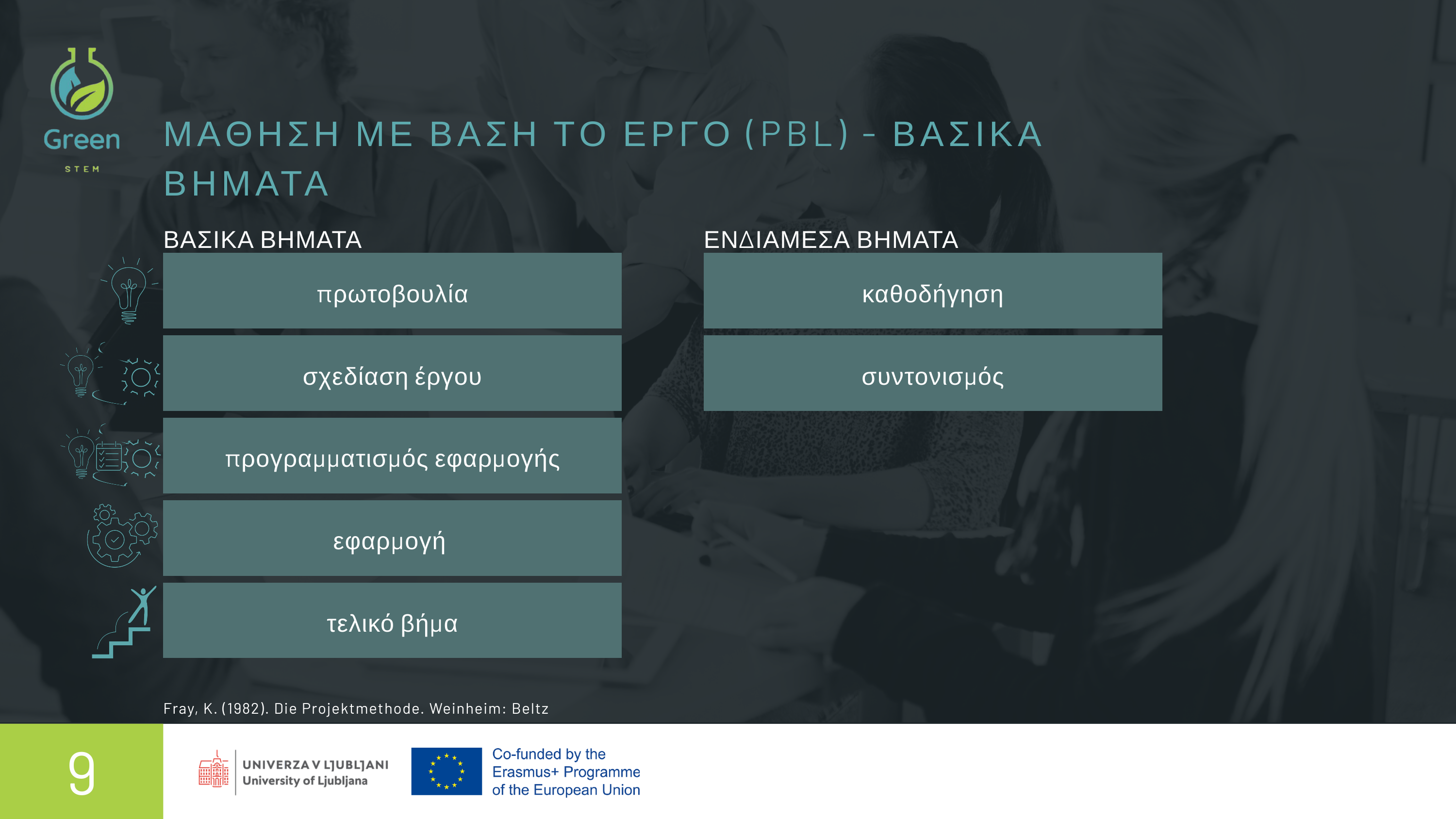

ΜΑΘΗΣΗ ΜΕ ΒΑΣΗ ΤΟ ΕΡΓΟ (PBL) - ΒΑΣΙΚΑ ΒΗΜΑΤΑ
ΒΑΣΙΚΑ ΒΗΜΑΤΑ
ΕΝΔΙΑΜΕΣΑ ΒΗΜΑΤΑ

πρωτοβουλία

καθοδήγηση

σχεδίαση έργου

συντονισμός

προγραμματισμός εφαρμογής

εφαρμογή

τελικό βήμα

Fray, K. (1982). Die Projektmethode. Weinheim: Beltz

9

Παρουσιάζεται από την Rachelle Beaudry